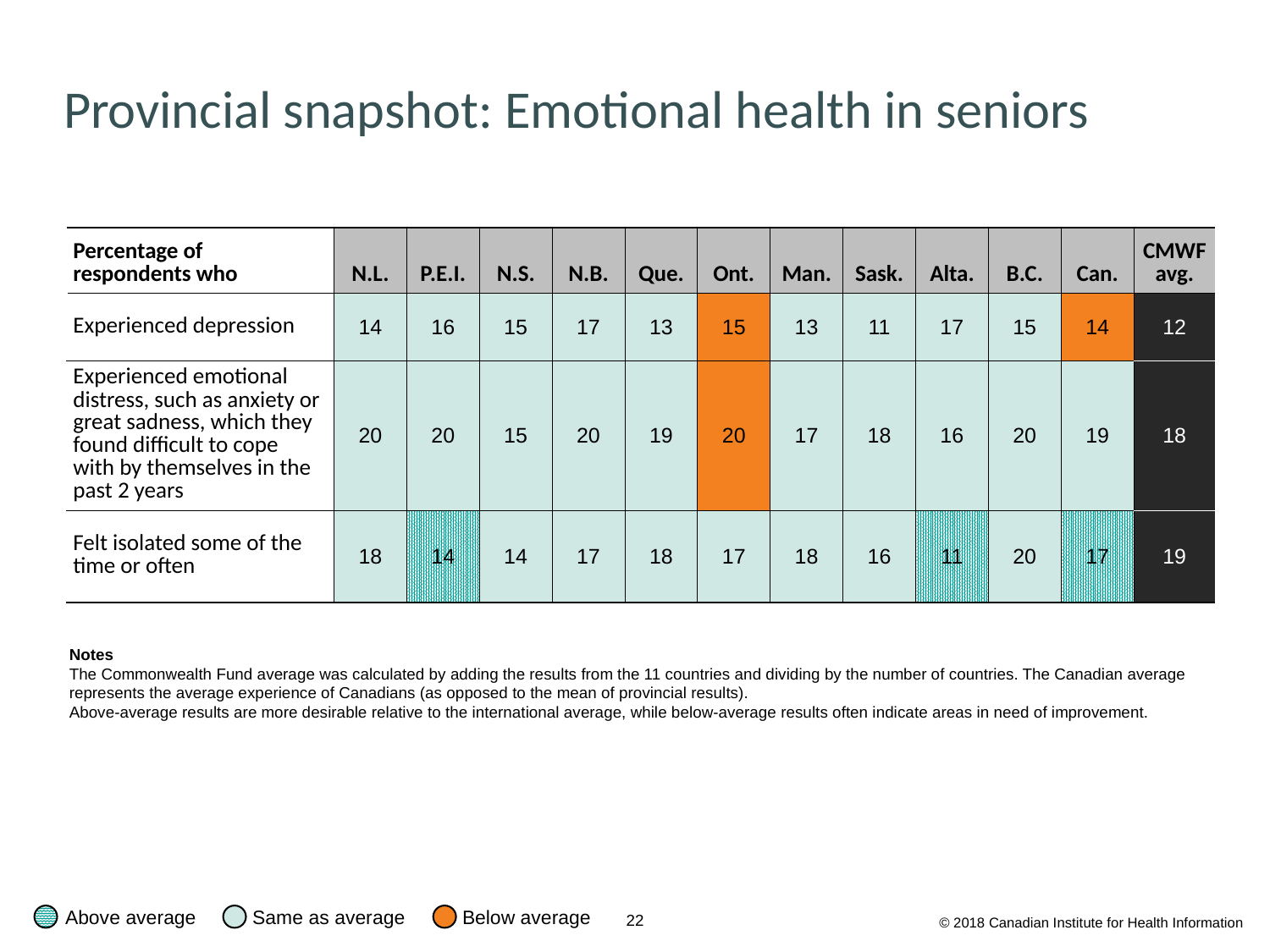

# Provincial snapshot: Emotional health in seniors
| Percentage of respondents who | N.L. | P.E.I. | N.S. | N.B. | Que. | Ont. | Man. | Sask. | Alta. | B.C. | Can. | CMWF avg. |
| --- | --- | --- | --- | --- | --- | --- | --- | --- | --- | --- | --- | --- |
| Experienced depression | 14 | 16 | 15 | 17 | 13 | 15 | 13 | 11 | 17 | 15 | 14 | 12 |
| Experienced emotional distress, such as anxiety or great sadness, which they found difficult to cope with by themselves in the past 2 years | 20 | 20 | 15 | 20 | 19 | 20 | 17 | 18 | 16 | 20 | 19 | 18 |
| Felt isolated some of the time or often | 18 | 14 | 14 | 17 | 18 | 17 | 18 | 16 | 11 | 20 | 17 | 19 |
Notes
The Commonwealth Fund average was calculated by adding the results from the 11 countries and dividing by the number of countries. The Canadian average represents the average experience of Canadians (as opposed to the mean of provincial results).
Above-average results are more desirable relative to the international average, while below-average results often indicate areas in need of improvement.
Below average

Above average

Same as average

© 2018 Canadian Institute for Health Information
22